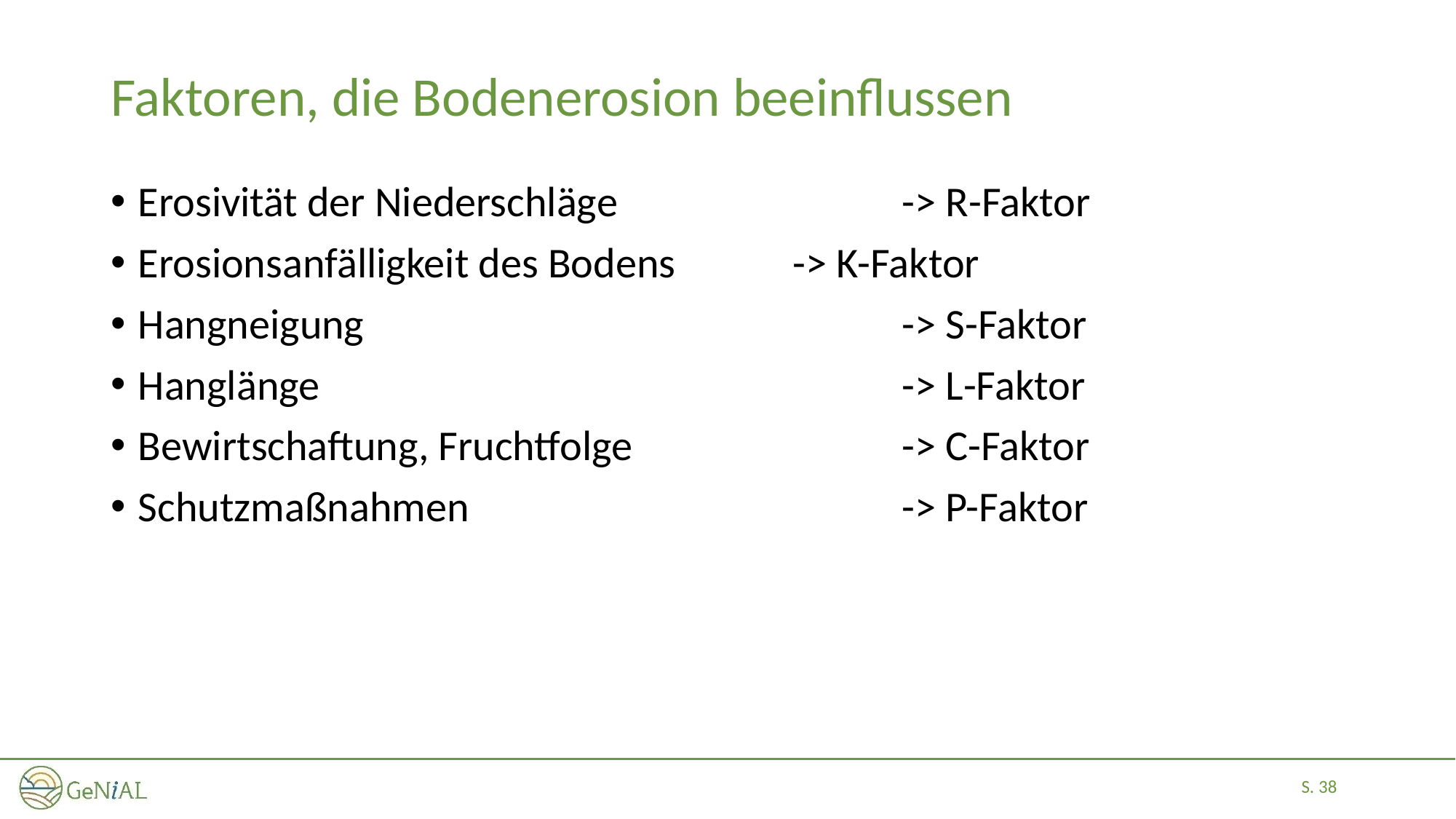

# Faktoren, die Bodenerosion beeinflussen
Erosivität der Niederschläge			-> R-Faktor
Erosionsanfälligkeit des Bodens		-> K-Faktor
Hangneigung					-> S-Faktor
Hanglänge						-> L-Faktor
Bewirtschaftung, Fruchtfolge			-> C-Faktor
Schutzmaßnahmen				-> P-Faktor